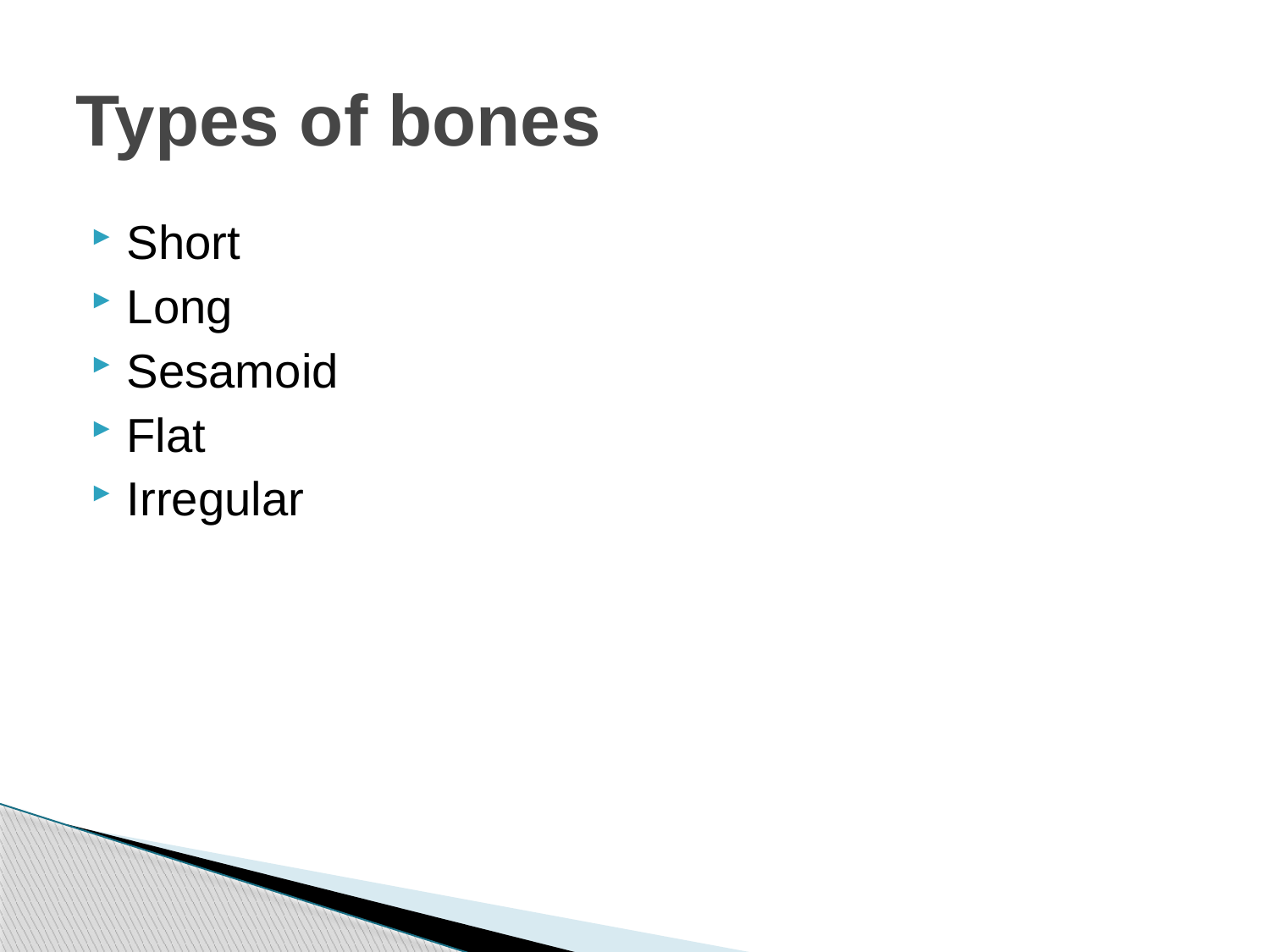

# Types of bones
Short
Long
Sesamoid
Flat
Irregular